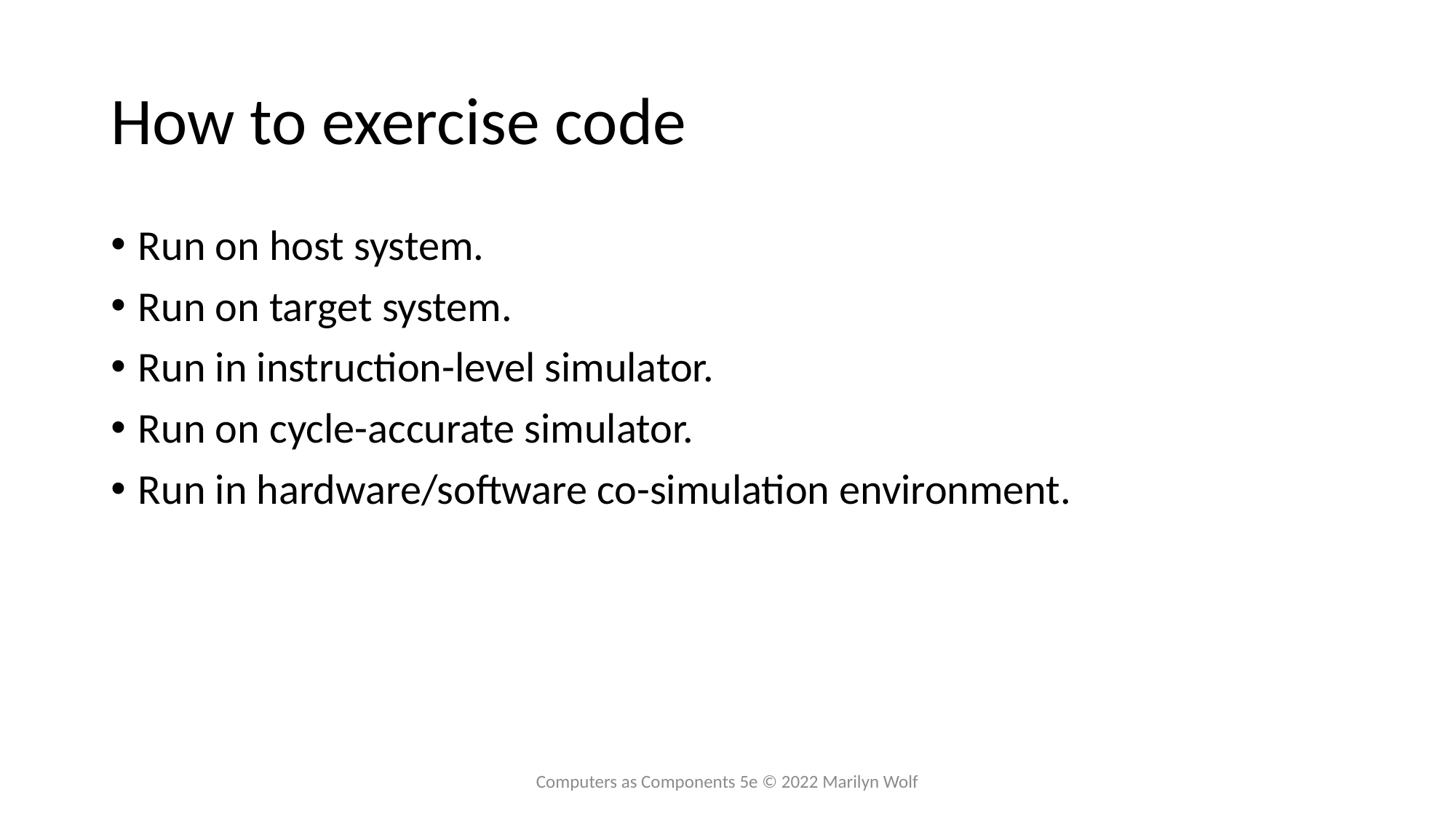

# How to exercise code
Run on host system.
Run on target system.
Run in instruction-level simulator.
Run on cycle-accurate simulator.
Run in hardware/software co-simulation environment.
Computers as Components 5e © 2022 Marilyn Wolf